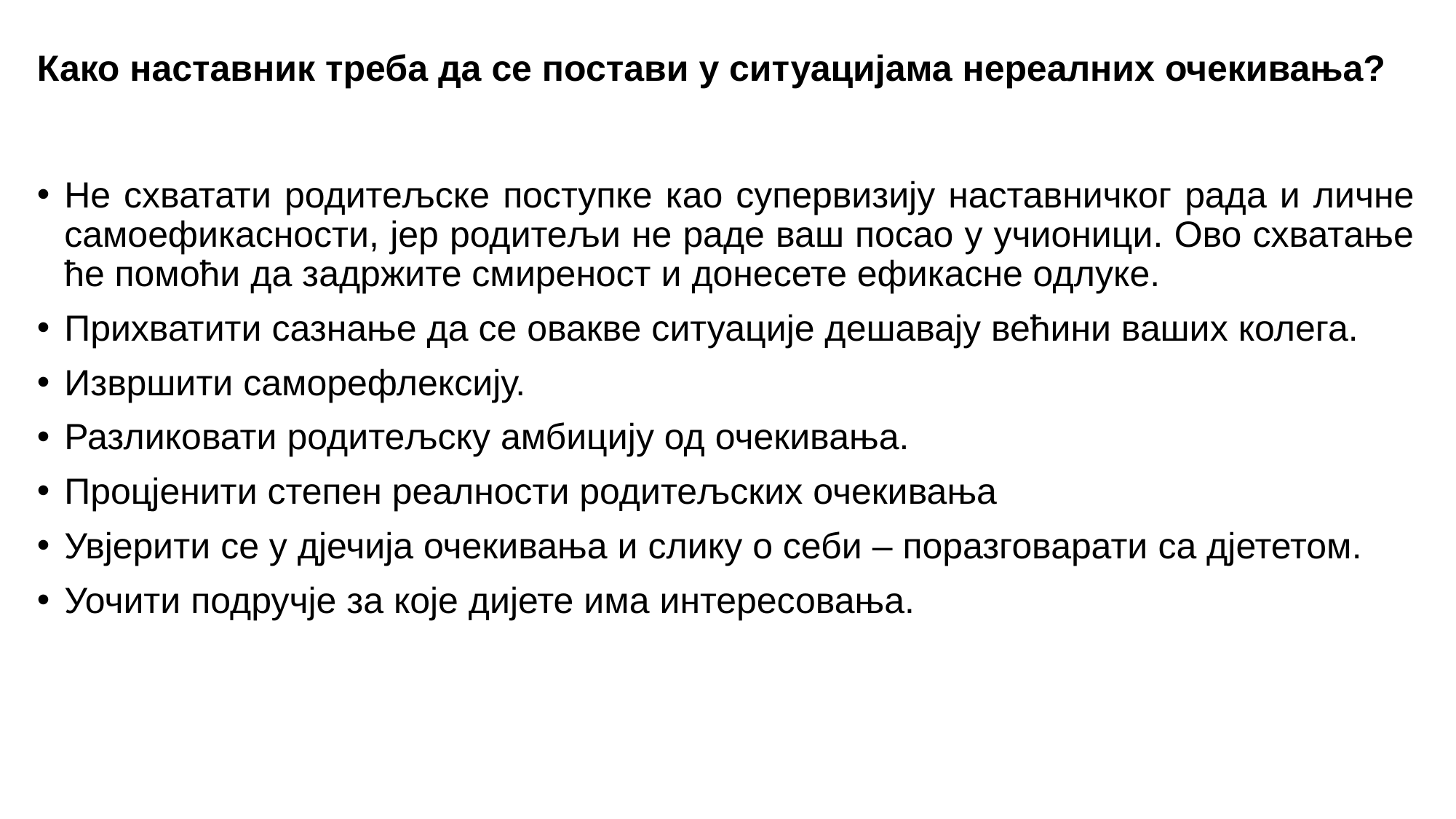

# Како наставник треба да се постави у ситуацијама нереалних очекивања?
Не схватати родитељске поступке као супервизију наставничког рада и личне самоефикасности, јер родитељи не раде ваш посао у учионици. Ово схватање ће помоћи да задржите смиреност и донесете ефикасне одлуке.
Прихватити сазнање да се овакве ситуације дешавају већини ваших колега.
Извршити саморефлексију.
Разликовати родитељску амбицију од очекивања.
Процјенити степен реалности родитељских очекивања
Увјерити се у дјечија очекивања и слику о себи – поразговарати са дјететом.
Уочити подручје за које дијете има интересовања.